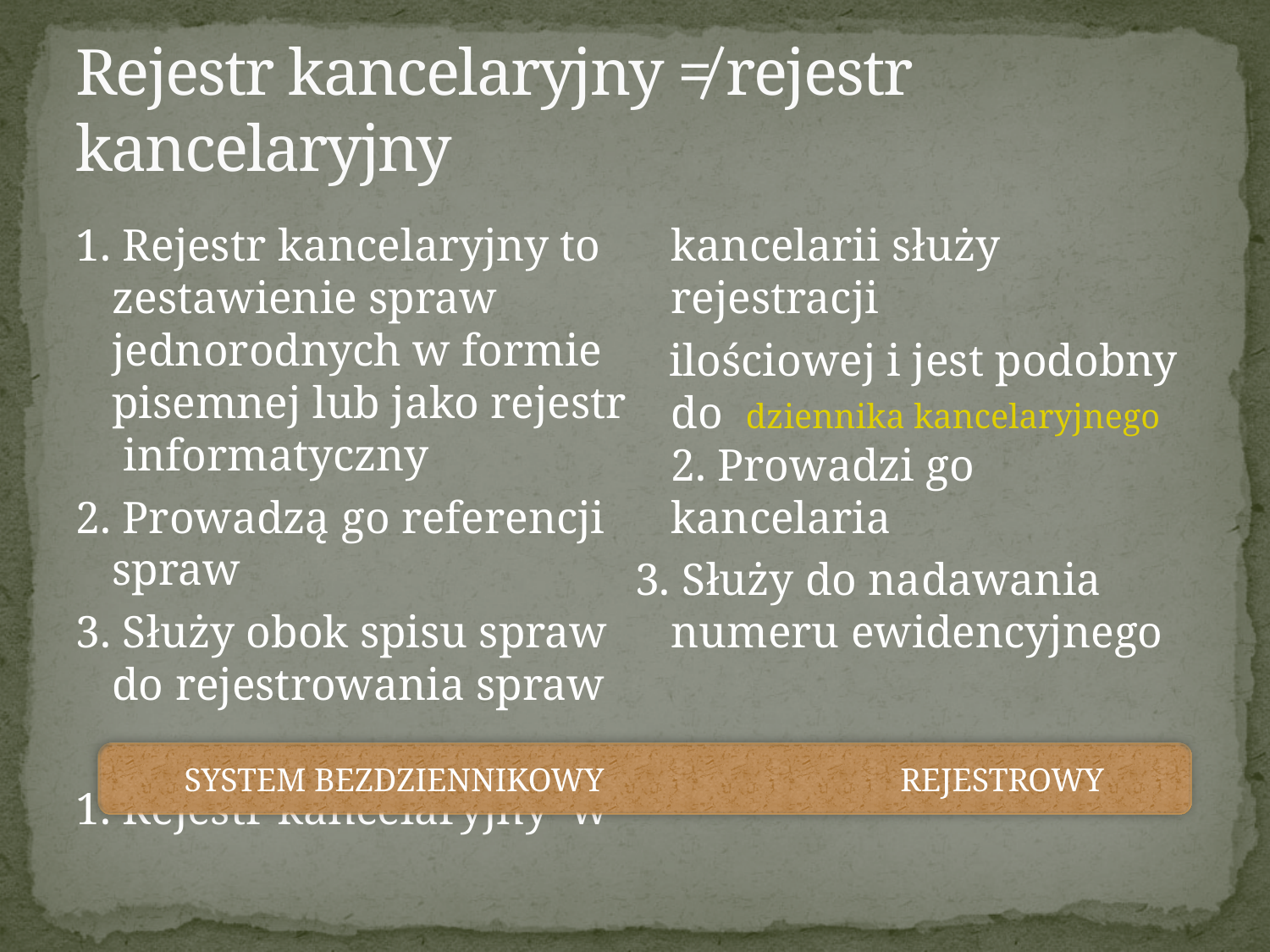

# Rejestr kancelaryjny ≠ rejestr kancelaryjny
1. Rejestr kancelaryjny to  zestawienie spraw jednorodnych w formie pisemnej lub jako rejestr  informatyczny
2. Prowadzą go referencji spraw
3. Służy obok spisu spraw do rejestrowania spraw

1. Rejestr kancelaryjny  w kancelarii służy rejestracji
   ilościowej i jest podobny do  dziennika kancelaryjnego    2. Prowadzi go kancelaria
3. Służy do nadawania numeru ewidencyjnego

SYSTEM BEZDZIENNIKOWY                                    REJESTROWY